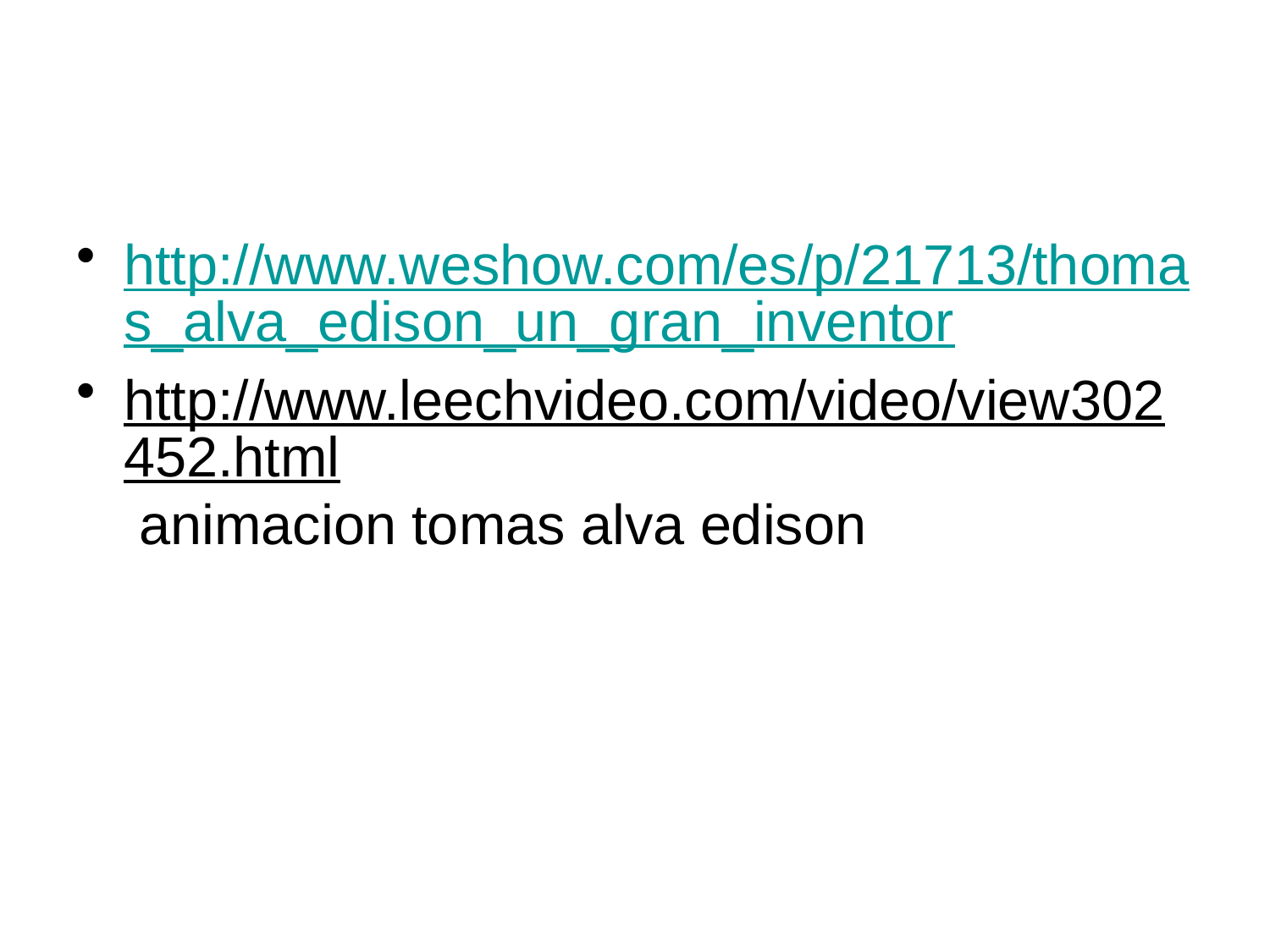

#
http://www.weshow.com/es/p/21713/thomas_alva_edison_un_gran_inventor
http://www.leechvideo.com/video/view302452.html animacion tomas alva edison